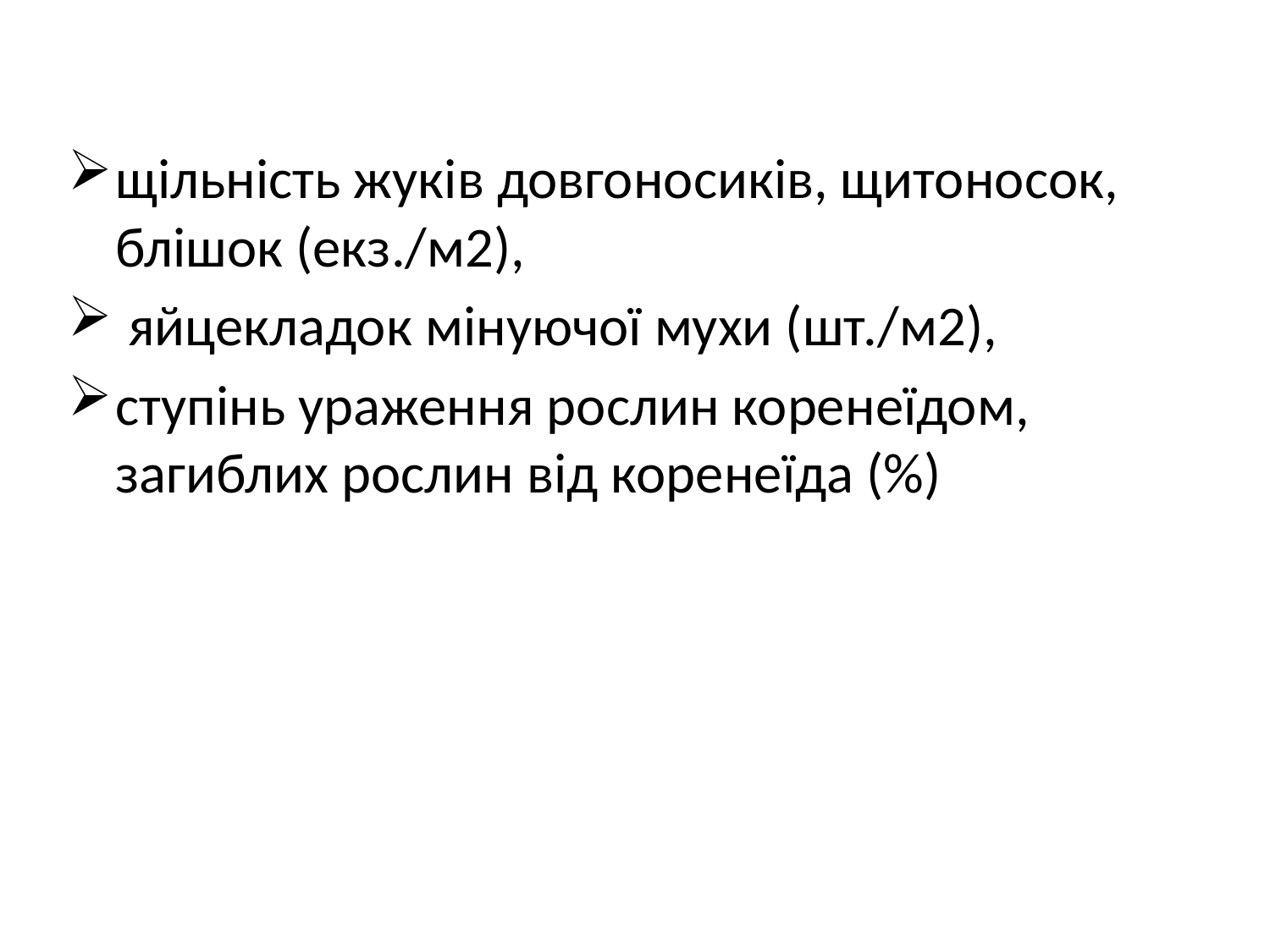

щільність жуків довгоносиків, щитоносок, блішок (екз./м2),
 яйцекладок мінуючої мухи (шт./м2),
ступінь ураження рослин коренеїдом, загиблих рослин від коренеїда (%)